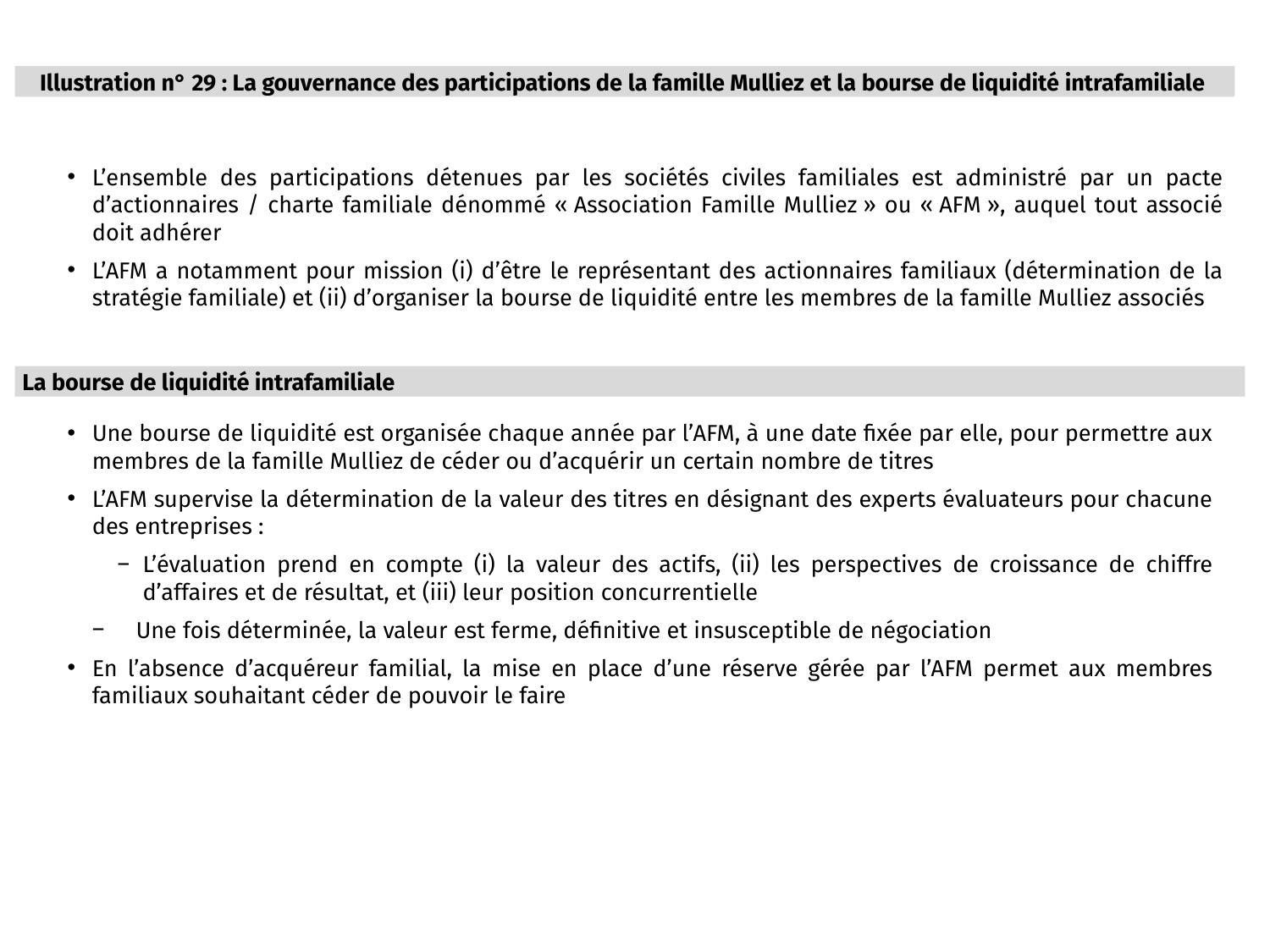

Illustration n° 29 : La gouvernance des participations de la famille Mulliez et la bourse de liquidité intrafamiliale

L’ensemble des participations détenues par les sociétés civiles familiales est administré par un pacte d’actionnaires / charte familiale dénommé « Association Famille Mulliez » ou « AFM », auquel tout associé doit adhérer
L’AFM a notamment pour mission (i) d’être le représentant des actionnaires familiaux (détermination de la stratégie familiale) et (ii) d’organiser la bourse de liquidité entre les membres de la famille Mulliez associés

La bourse de liquidité intrafamiliale

Une bourse de liquidité est organisée chaque année par l’AFM, à une date fixée par elle, pour permettre aux membres de la famille Mulliez de céder ou d’acquérir un certain nombre de titres
L’AFM supervise la détermination de la valeur des titres en désignant des experts évaluateurs pour chacune des entreprises :
L’évaluation prend en compte (i) la valeur des actifs, (ii) les perspectives de croissance de chiffre d’affaires et de résultat, et (iii) leur position concurrentielle
   Une fois déterminée, la valeur est ferme, définitive et insusceptible de négociation
En l’absence d’acquéreur familial, la mise en place d’une réserve gérée par l’AFM permet aux membres familiaux souhaitant céder de pouvoir le faire